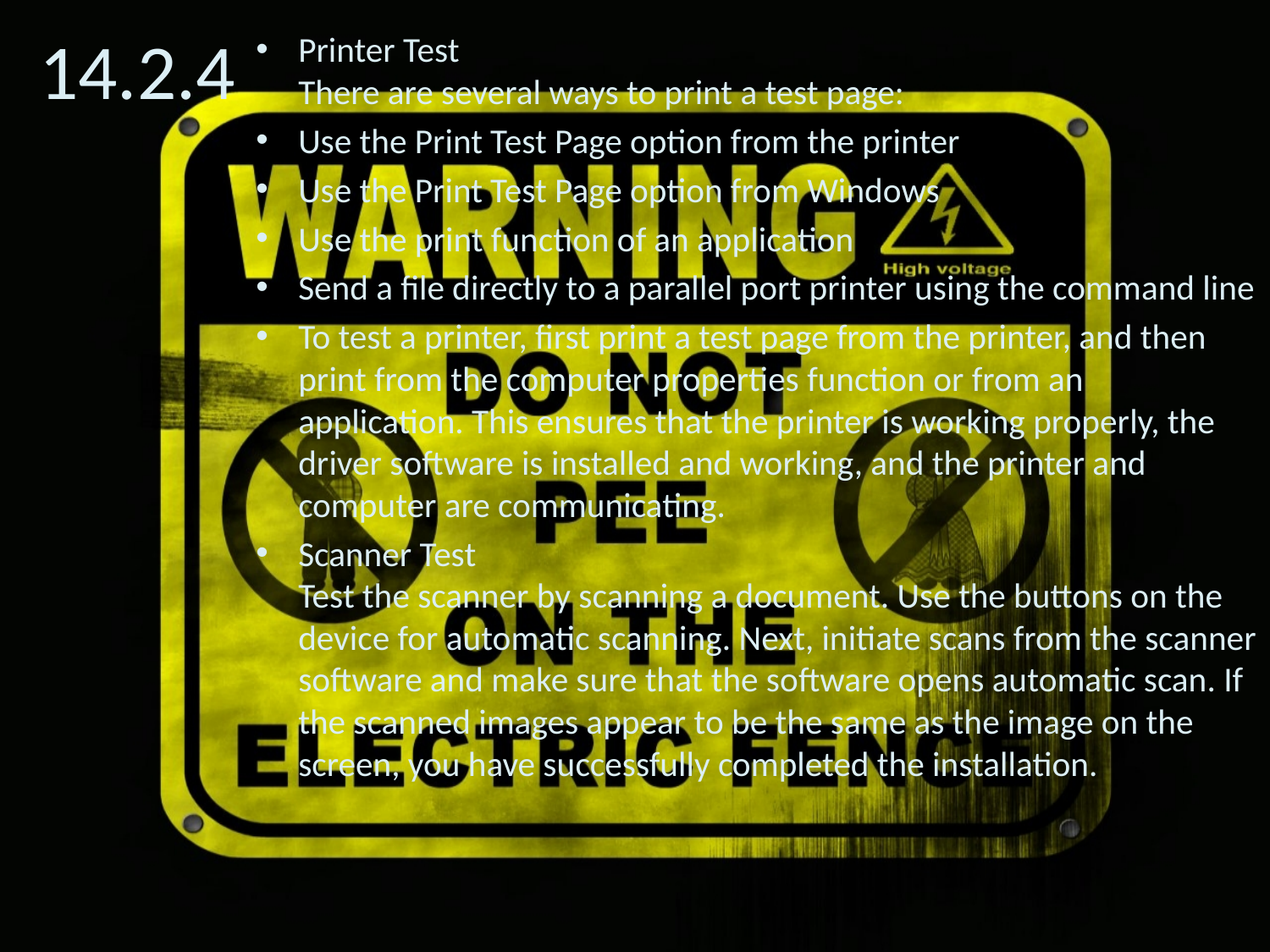

# 14.2.4
Printer Test
There are several ways to print a test page:
Use the Print Test Page option from the printer
Use the Print Test Page option from Windows
Use the print function of an application
Send a file directly to a parallel port printer using the command line
To test a printer, first print a test page from the printer, and then print from the computer properties function or from an application. This ensures that the printer is working properly, the driver software is installed and working, and the printer and computer are communicating.
Scanner Test
Test the scanner by scanning a document. Use the buttons on the device for automatic scanning. Next, initiate scans from the scanner software and make sure that the software opens automatic scan. If the scanned images appear to be the same as the image on the screen, you have successfully completed the installation.